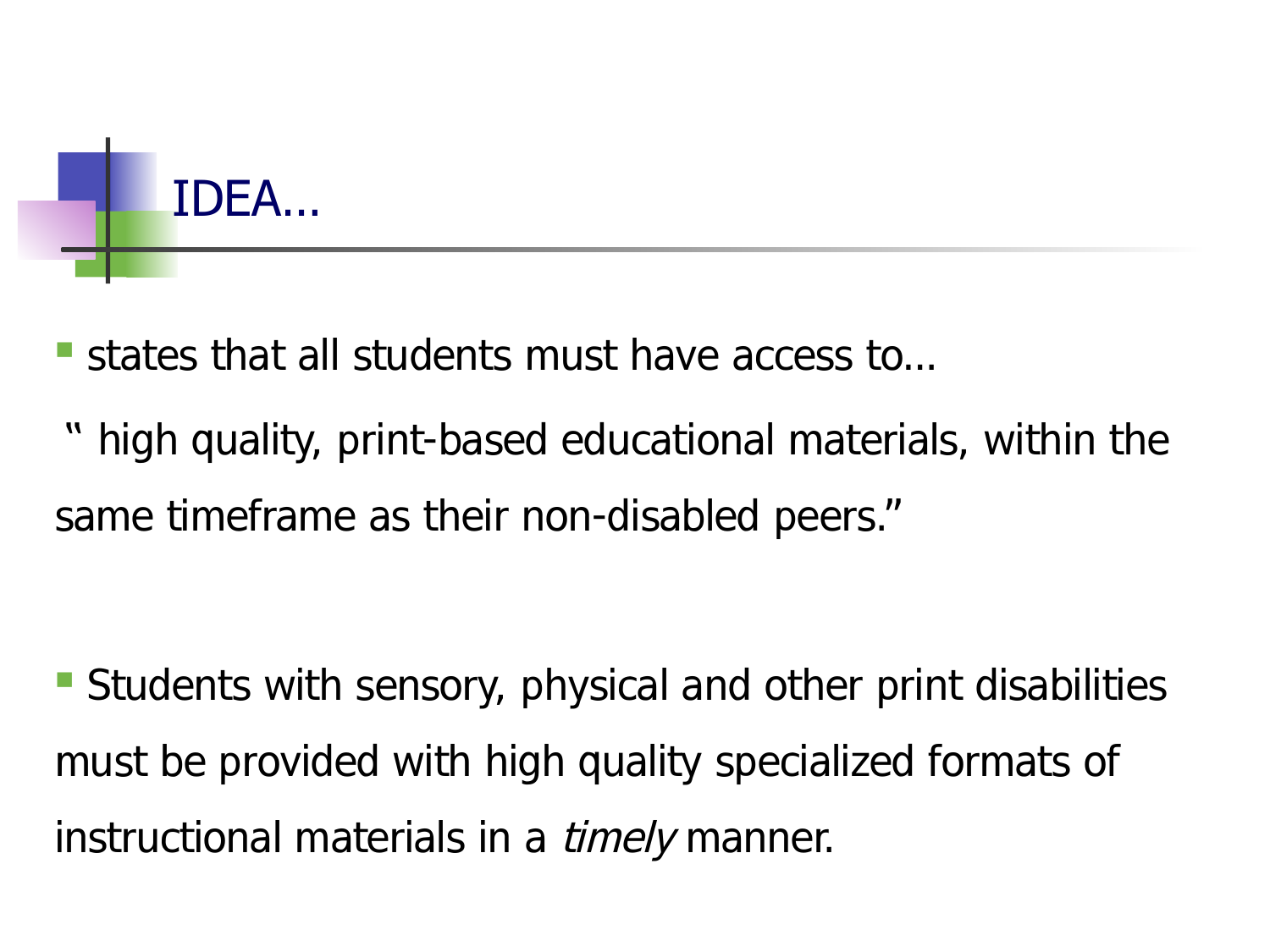

# IDEA…
 states that all students must have access to…
 “ high quality, print-based educational materials, within the same timeframe as their non-disabled peers.”

 Students with sensory, physical and other print disabilities must be provided with high quality specialized formats of instructional materials in a timely manner.